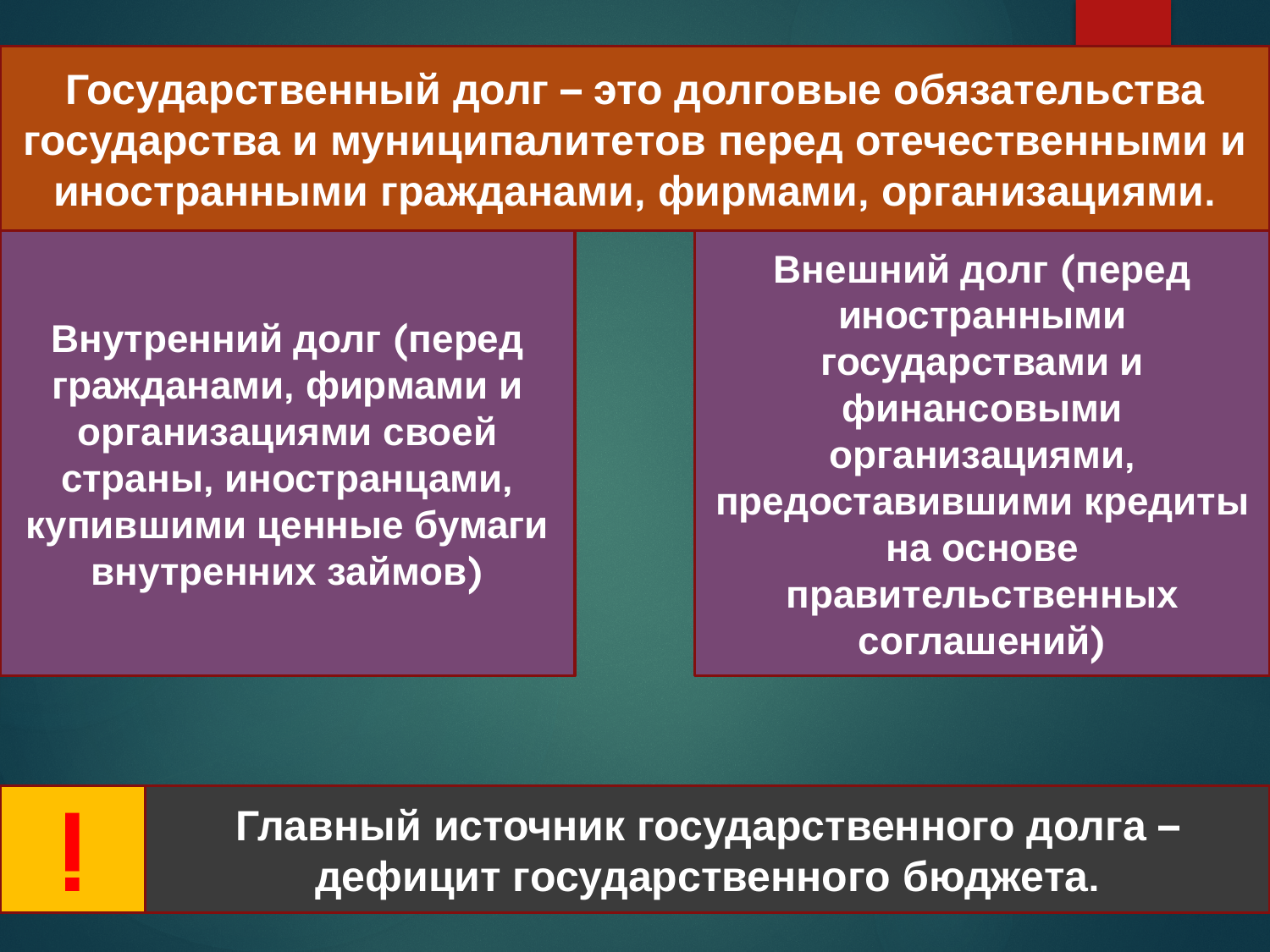

Государственный долг – это долговые обязательства государства и муниципалитетов перед отечественными и иностранными гражданами, фирмами, организациями.
Внутренний долг (перед гражданами, фирмами и организациями своей страны, иностранцами, купившими ценные бумаги внутренних займов)
Внешний долг (перед иностранными государствами и финансовыми организациями, предоставившими кредиты на основе правительственных соглашений)
!
Главный источник государственного долга – дефицит государственного бюджета.